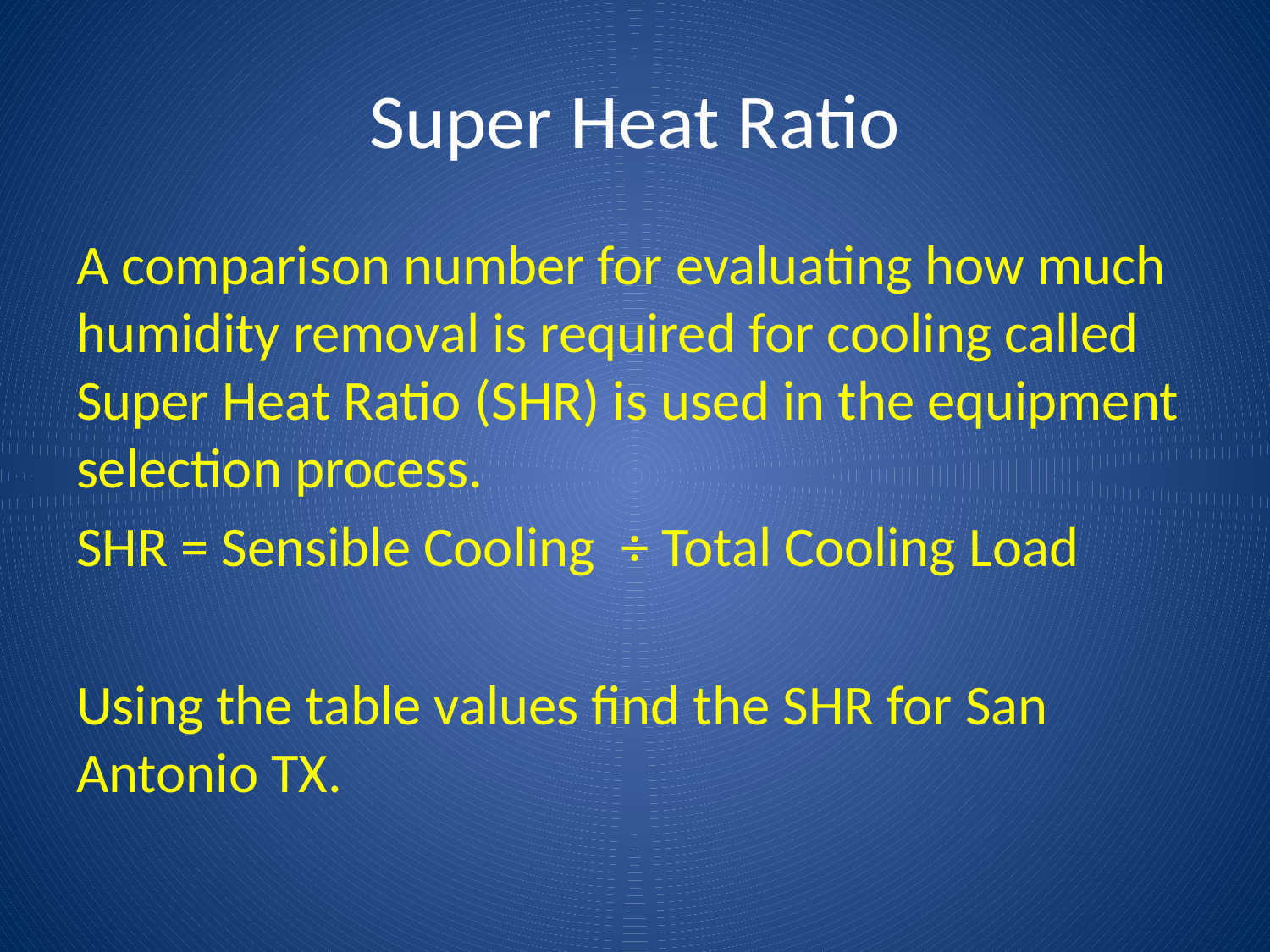

# Super Heat Ratio
A comparison number for evaluating how much humidity removal is required for cooling called Super Heat Ratio (SHR) is used in the equipment selection process.
SHR = Sensible Cooling  ÷ Total Cooling Load

Using the table values find the SHR for San Antonio TX.